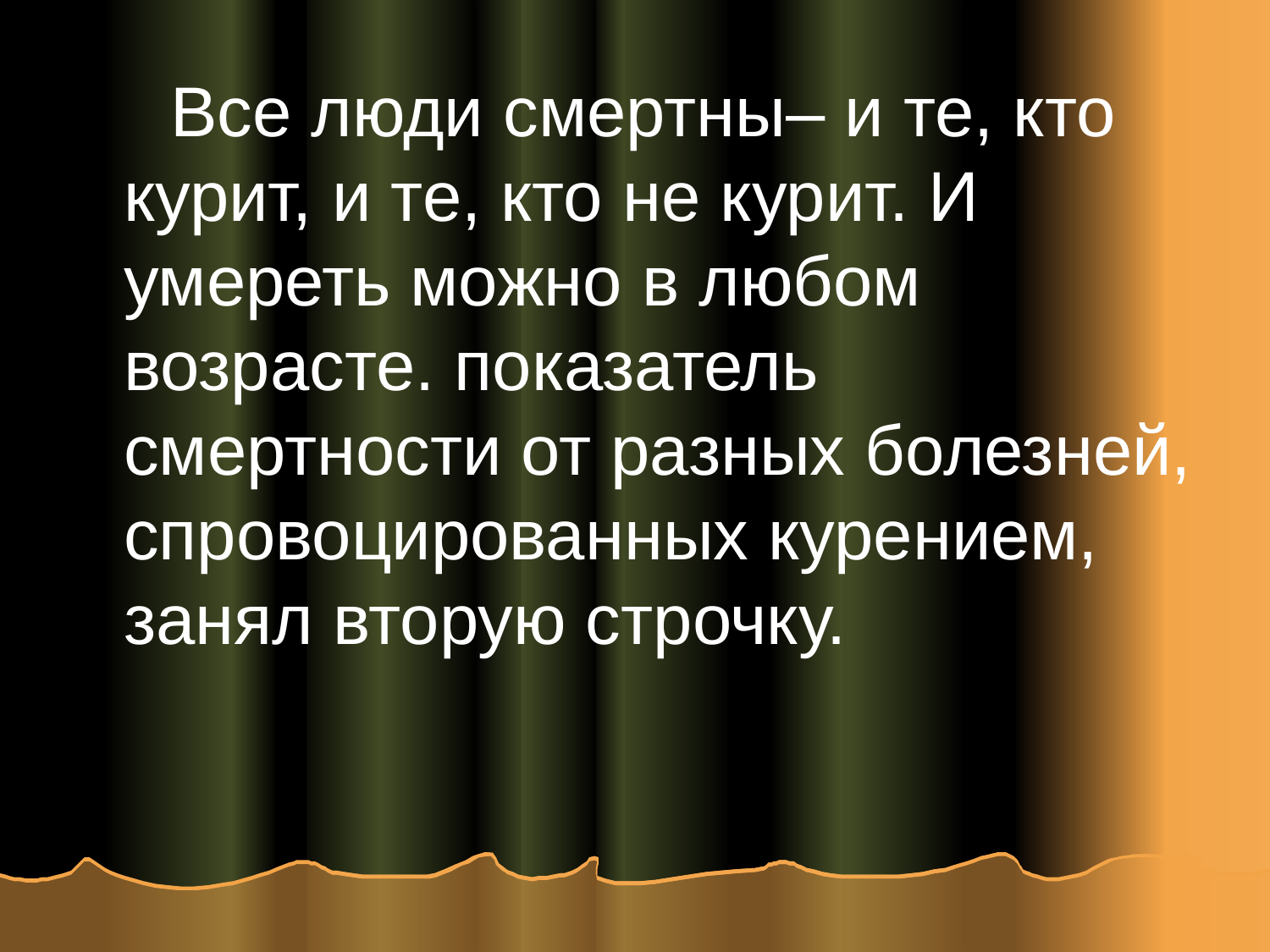

Все люди смертны– и те, кто курит, и те, кто не курит. И умереть можно в любом  возрасте. показатель смертности от разных болезней, спровоцированных курением, занял вторую строчку.